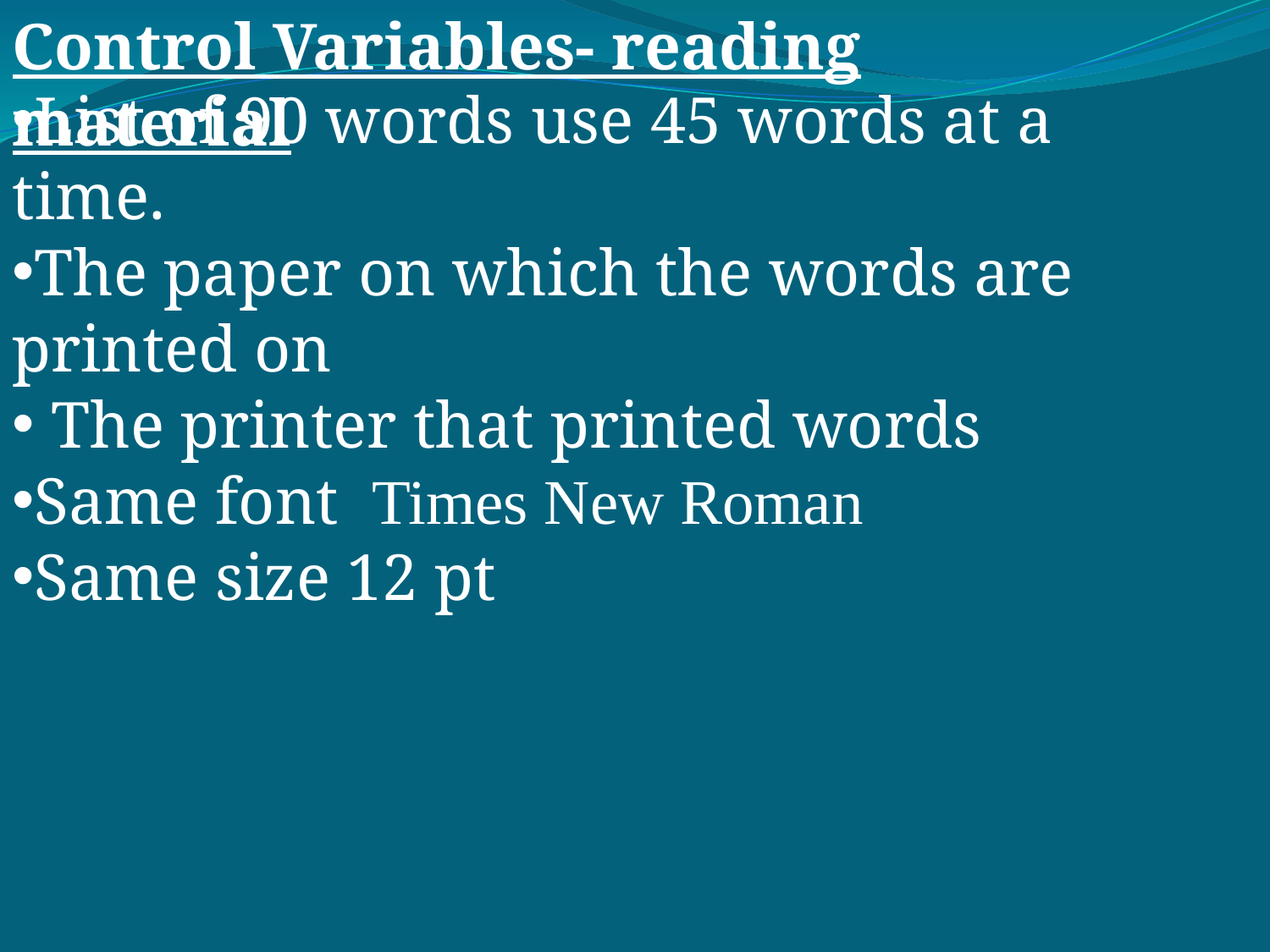

Control Variables- reading material
List of 90 words use 45 words at a time.
The paper on which the words are printed on
 The printer that printed words
Same font  Times New Roman
Same size 12 pt